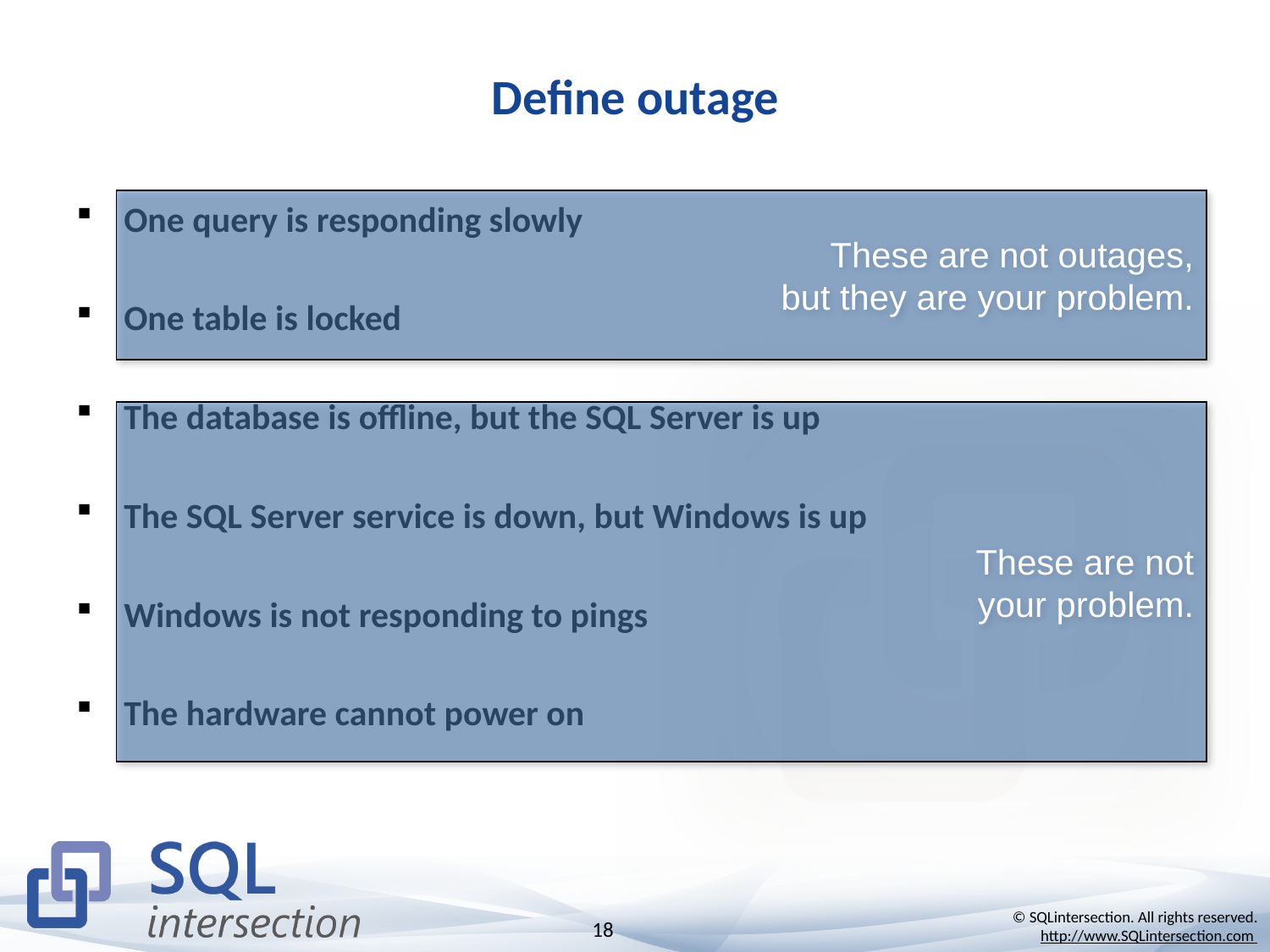

# Define outage
One query is responding slowly

One table is locked

The database is offline, but the SQL Server is up

The SQL Server service is down, but Windows is up

Windows is not responding to pings

The hardware cannot power on
These are not outages,
but they are your problem.
These are not
your problem.